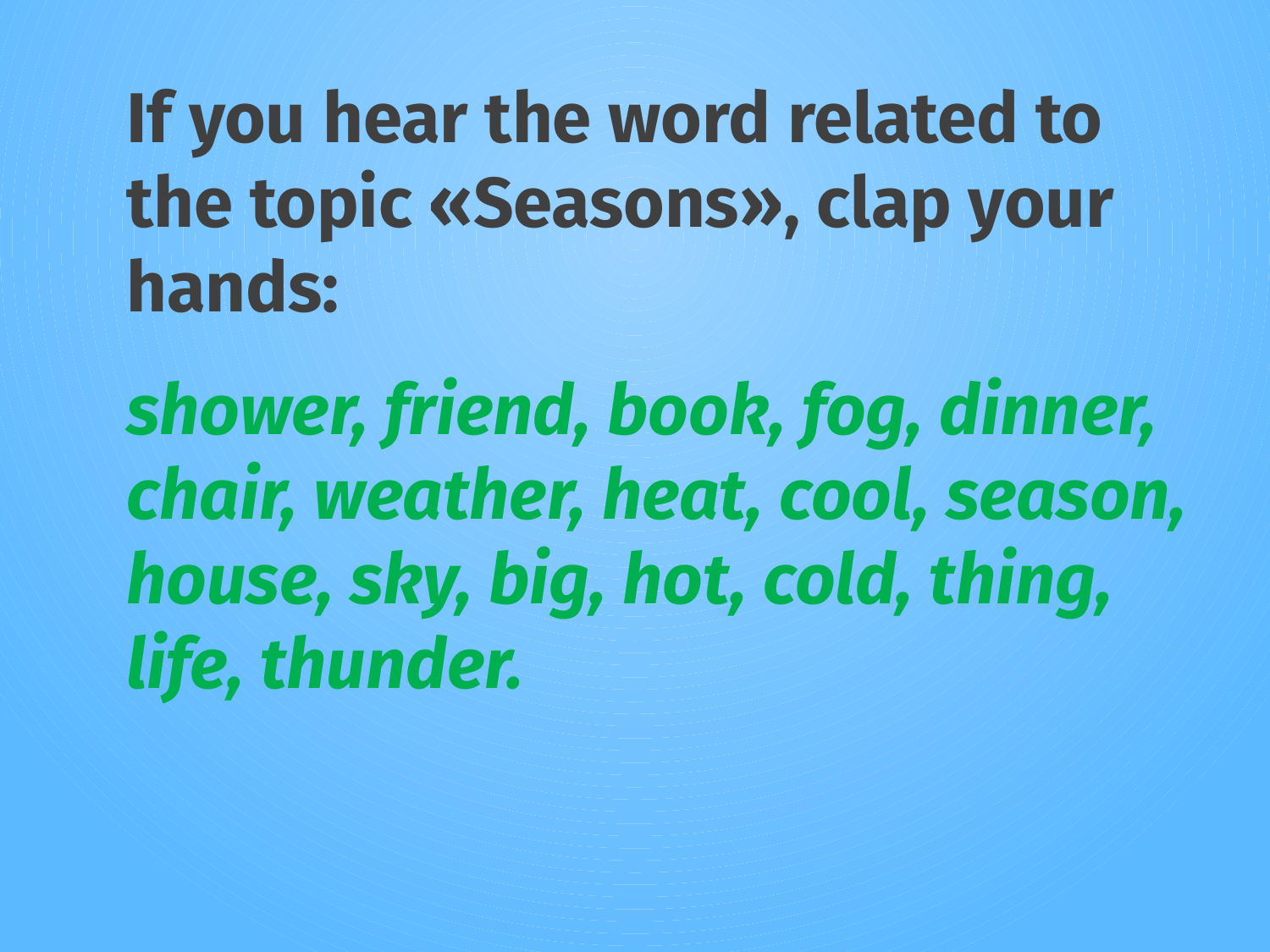

If you hear the word related to the topic «Seasons», clap your hands:
shower, friend, book, fog, dinner, chair, weather, heat, cool, season, house, sky, big, hot, cold, thing, life, thunder.